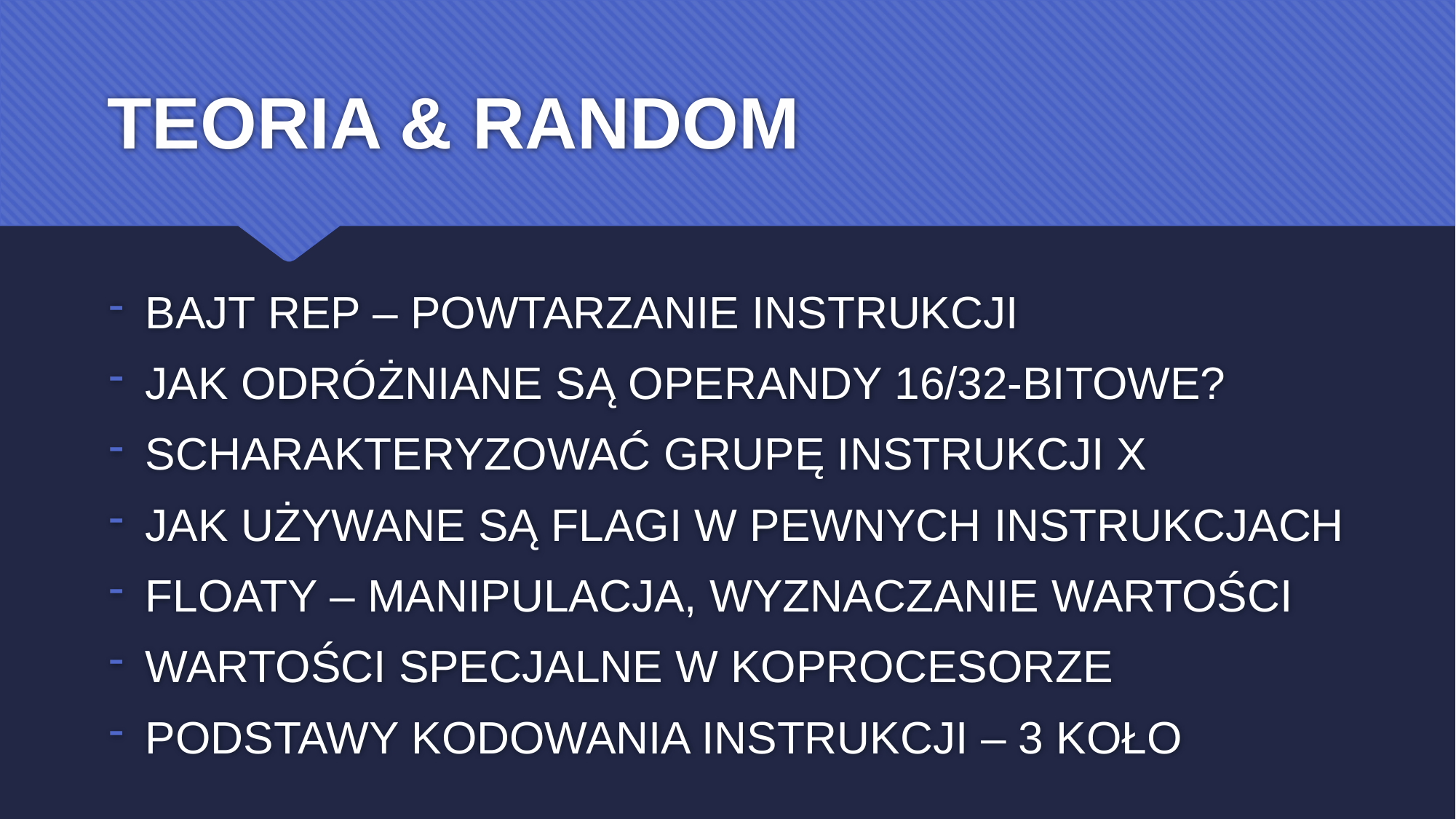

# TEORIA & RANDOM
BAJT REP – POWTARZANIE INSTRUKCJI
JAK ODRÓŻNIANE SĄ OPERANDY 16/32-BITOWE?
SCHARAKTERYZOWAĆ GRUPĘ INSTRUKCJI X
JAK UŻYWANE SĄ FLAGI W PEWNYCH INSTRUKCJACH
FLOATY – MANIPULACJA, WYZNACZANIE WARTOŚCI
WARTOŚCI SPECJALNE W KOPROCESORZE
PODSTAWY KODOWANIA INSTRUKCJI – 3 KOŁO